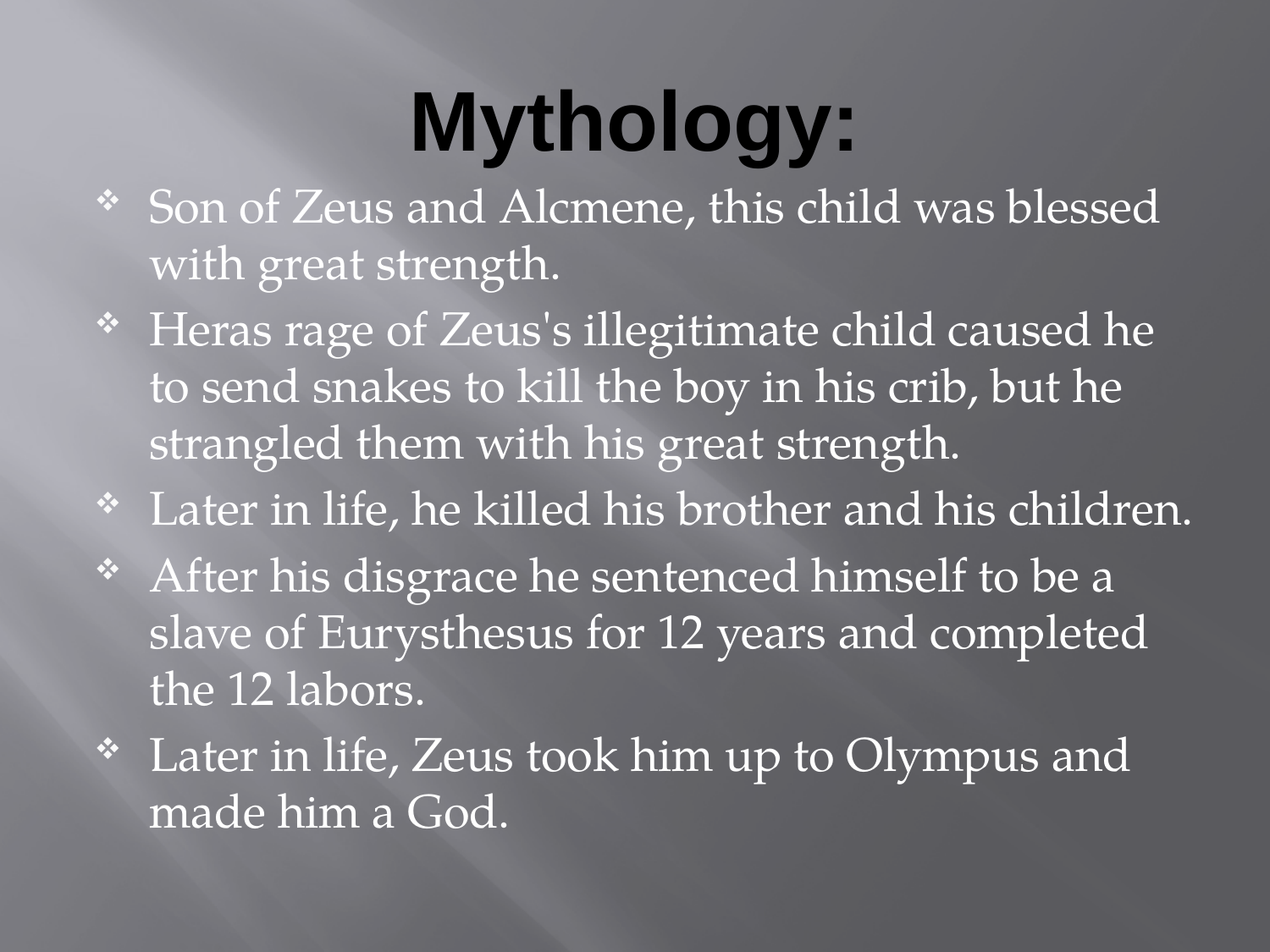

# Mythology:
Son of Zeus and Alcmene, this child was blessed with great strength.
Heras rage of Zeus's illegitimate child caused he to send snakes to kill the boy in his crib, but he strangled them with his great strength.
Later in life, he killed his brother and his children.
After his disgrace he sentenced himself to be a slave of Eurysthesus for 12 years and completed the 12 labors.
Later in life, Zeus took him up to Olympus and made him a God.